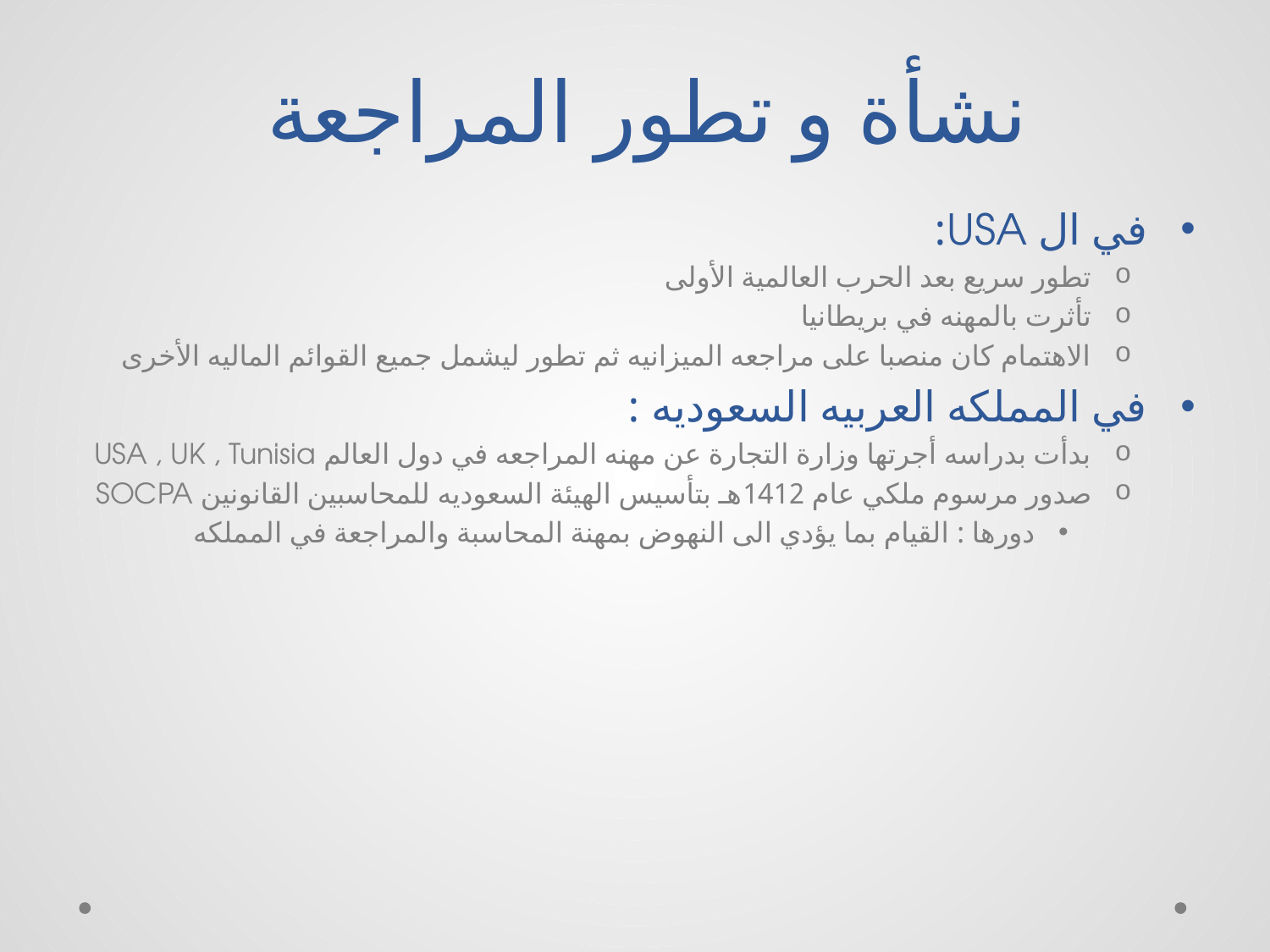

# نشأة و تطور المراجعة
في ال USA:
تطور سريع بعد الحرب العالمية الأولى
تأثرت بالمهنه في بريطانيا
الاهتمام كان منصبا على مراجعه الميزانيه ثم تطور ليشمل جميع القوائم الماليه الأخرى
في المملكه العربيه السعوديه :
بدأت بدراسه أجرتها وزارة التجارة عن مهنه المراجعه في دول العالم USA , UK , Tunisia
صدور مرسوم ملكي عام 1412هـ بتأسيس الهيئة السعوديه للمحاسبين القانونين SOCPA
دورها : القيام بما يؤدي الى النهوض بمهنة المحاسبة والمراجعة في المملكه